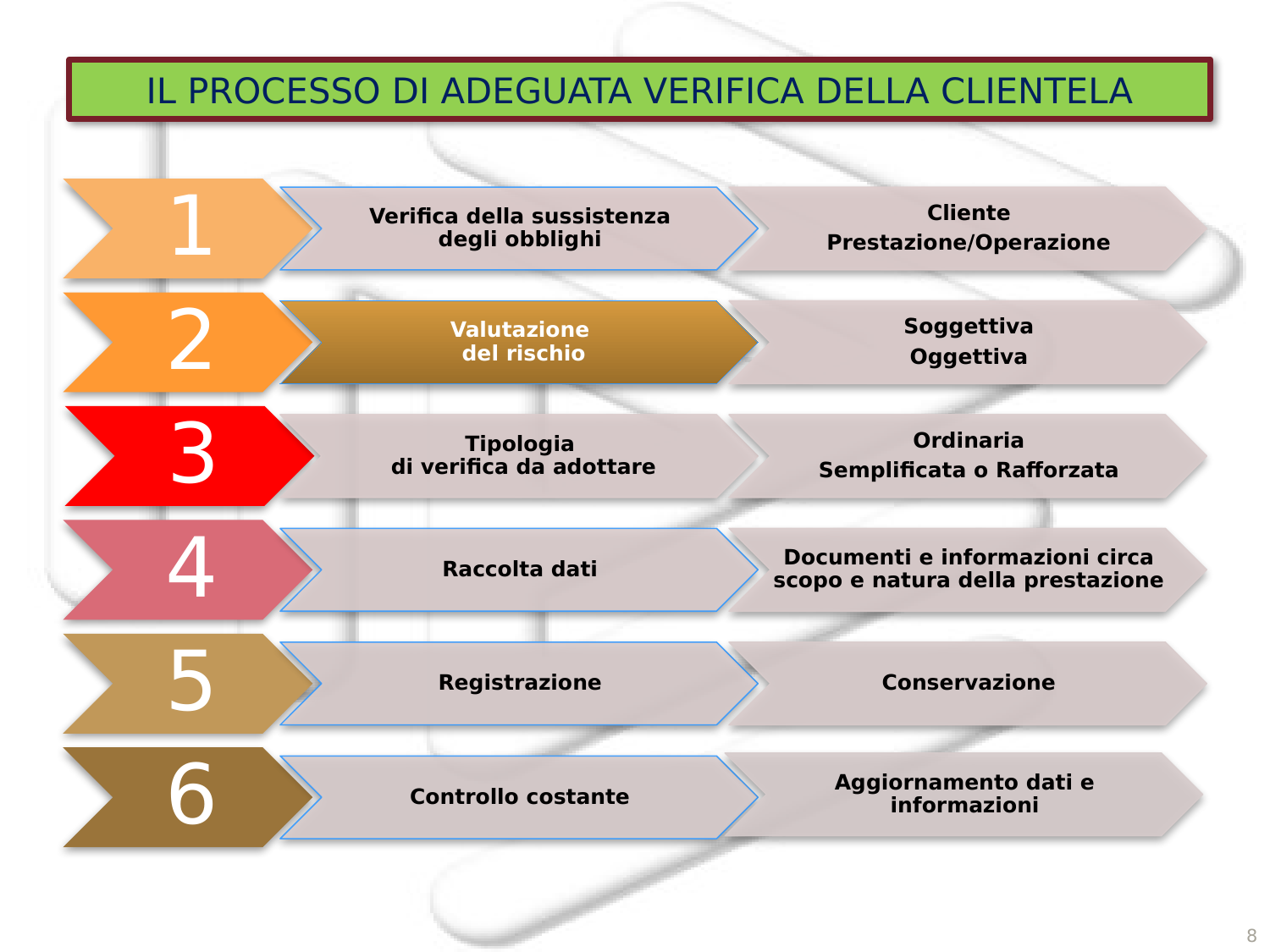

IL PROCESSO DI ADEGUATA VERIFICA DELLA CLIENTELA
1
Verifica della sussistenza
degli obblighi
Cliente
Prestazione/Operazione
2
Valutazione
 del rischio
Soggettiva
Oggettiva
3
Tipologia
 di verifica da adottare
Ordinaria
Semplificata o Rafforzata
4
Raccolta dati
Documenti e informazioni circa scopo e natura della prestazione
5
Registrazione
Conservazione
6
Controllo costante
Aggiornamento dati e informazioni
8